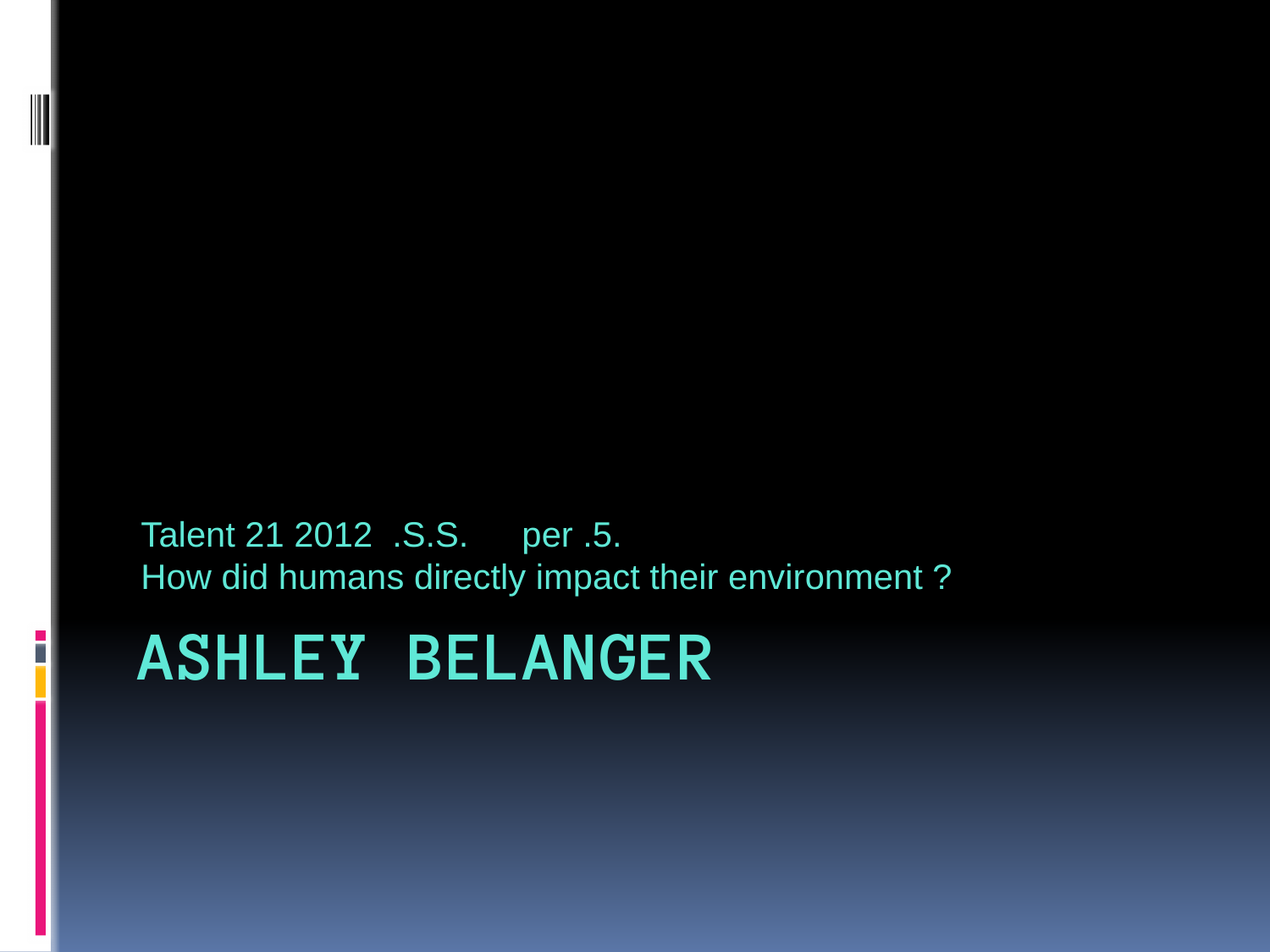

Talent 21 2012  .S.S.	per .5.
How did humans directly impact their environment ?
# Ashley Belanger